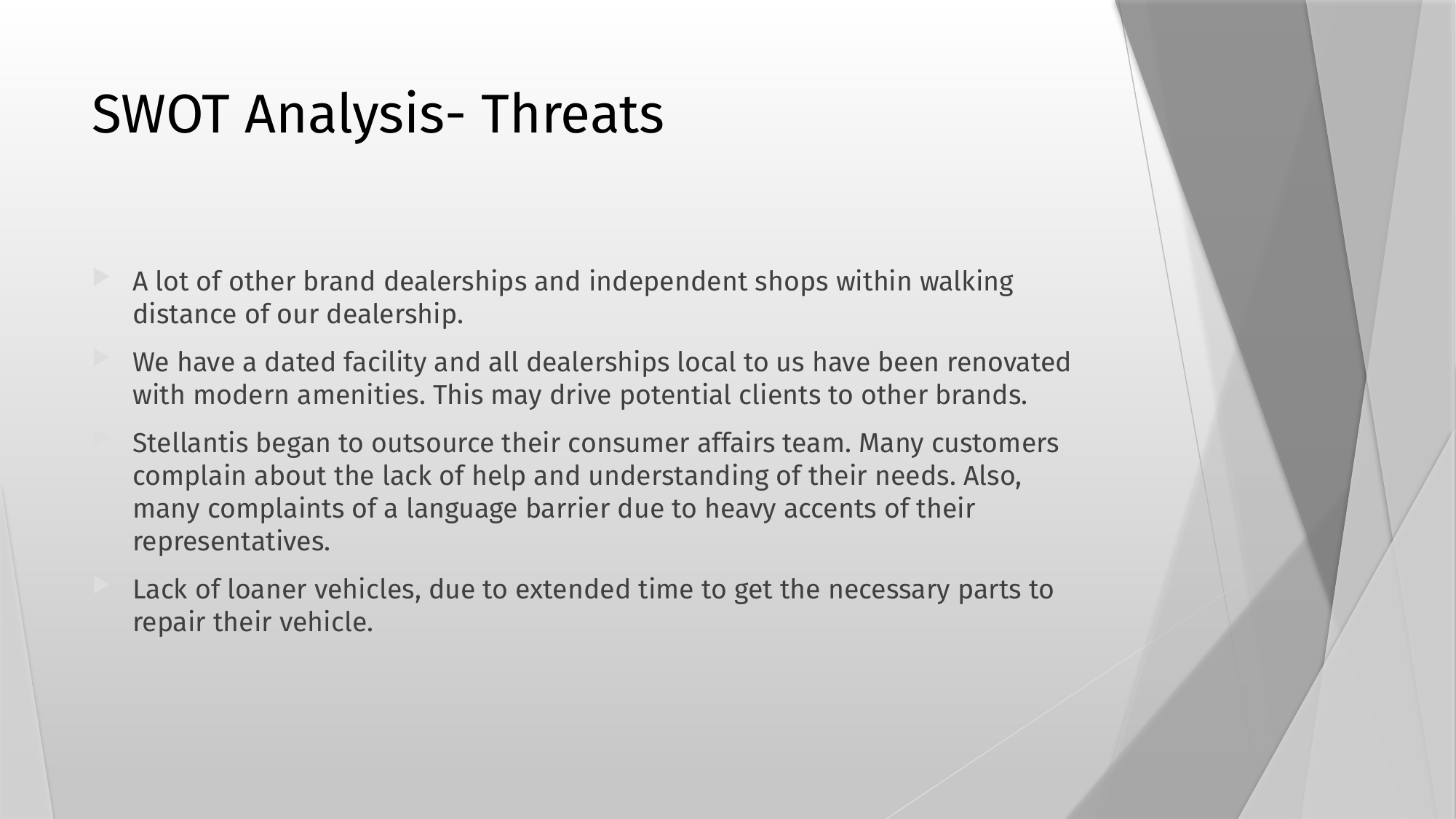

# SWOT Analysis- Threats
A lot of other brand dealerships and independent shops within walking distance of our dealership.
We have a dated facility and all dealerships local to us have been renovated with modern amenities. This may drive potential clients to other brands.
Stellantis began to outsource their consumer affairs team. Many customers complain about the lack of help and understanding of their needs. Also, many complaints of a language barrier due to heavy accents of their representatives.
Lack of loaner vehicles, due to extended time to get the necessary parts to repair their vehicle.